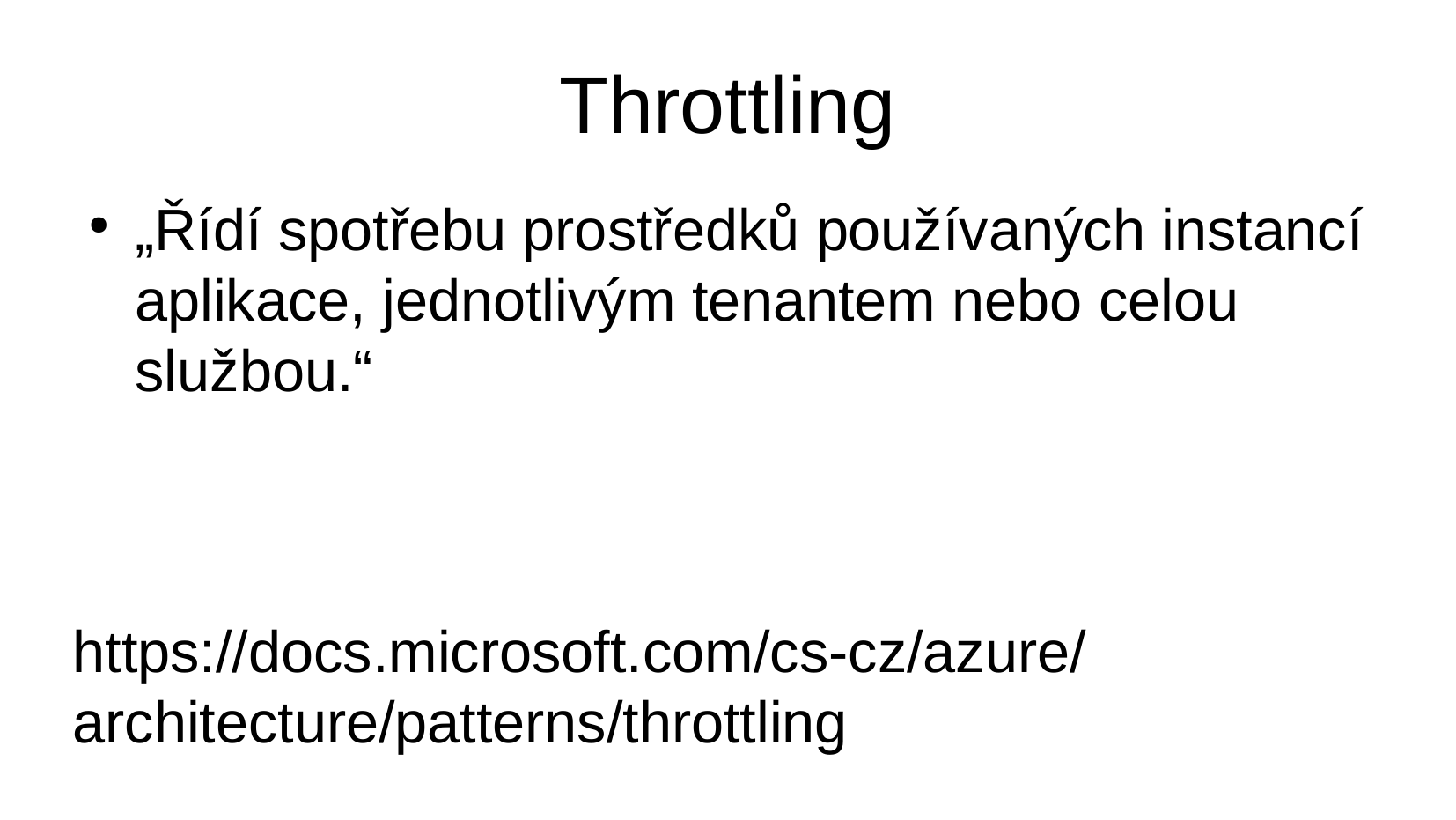

Throttling
„Řídí spotřebu prostředků používaných instancí aplikace, jednotlivým tenantem nebo celou službou.“
https://docs.microsoft.com/cs-cz/azure/architecture/patterns/throttling